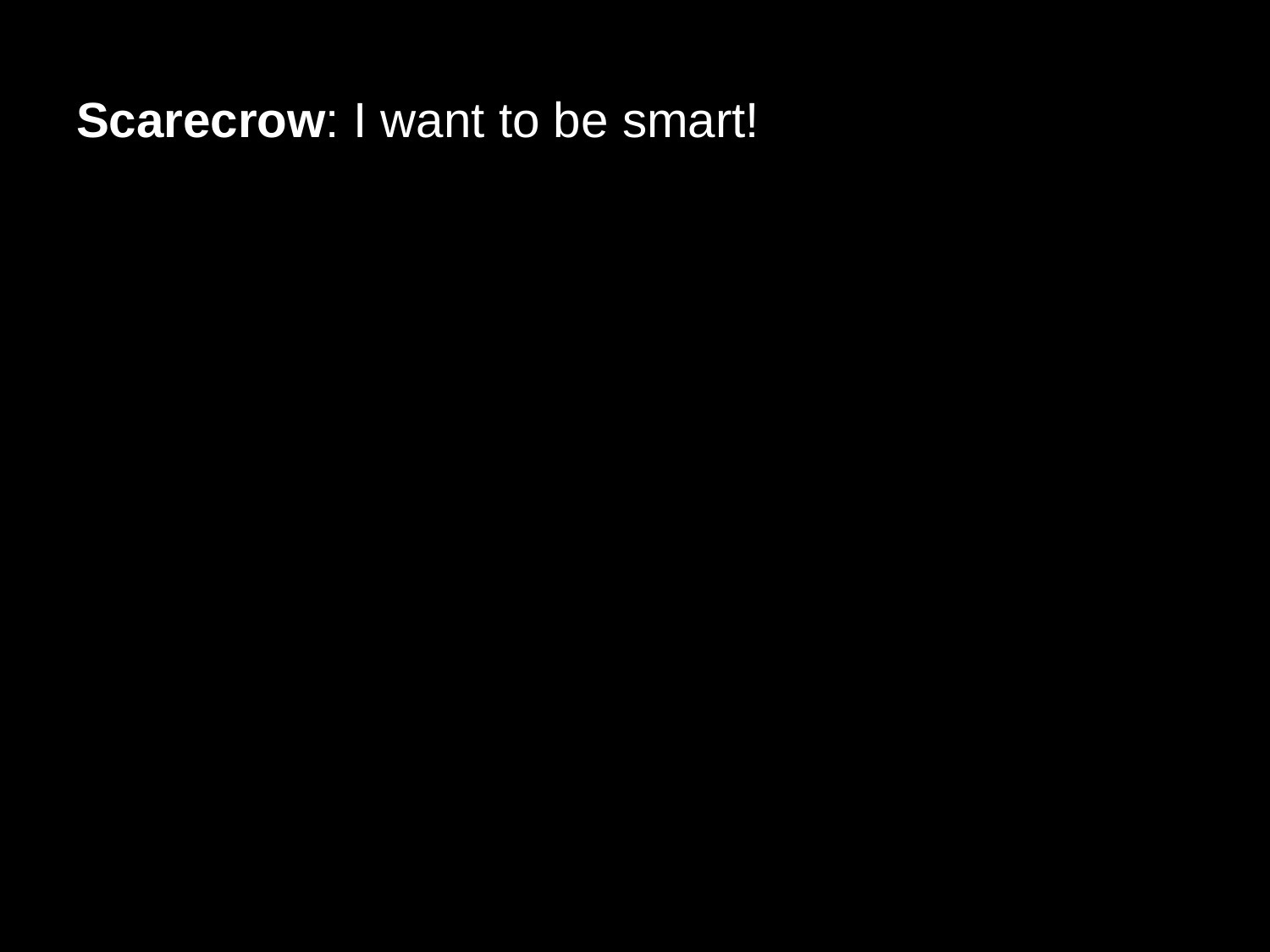

# Scarecrow: I want to be smart!